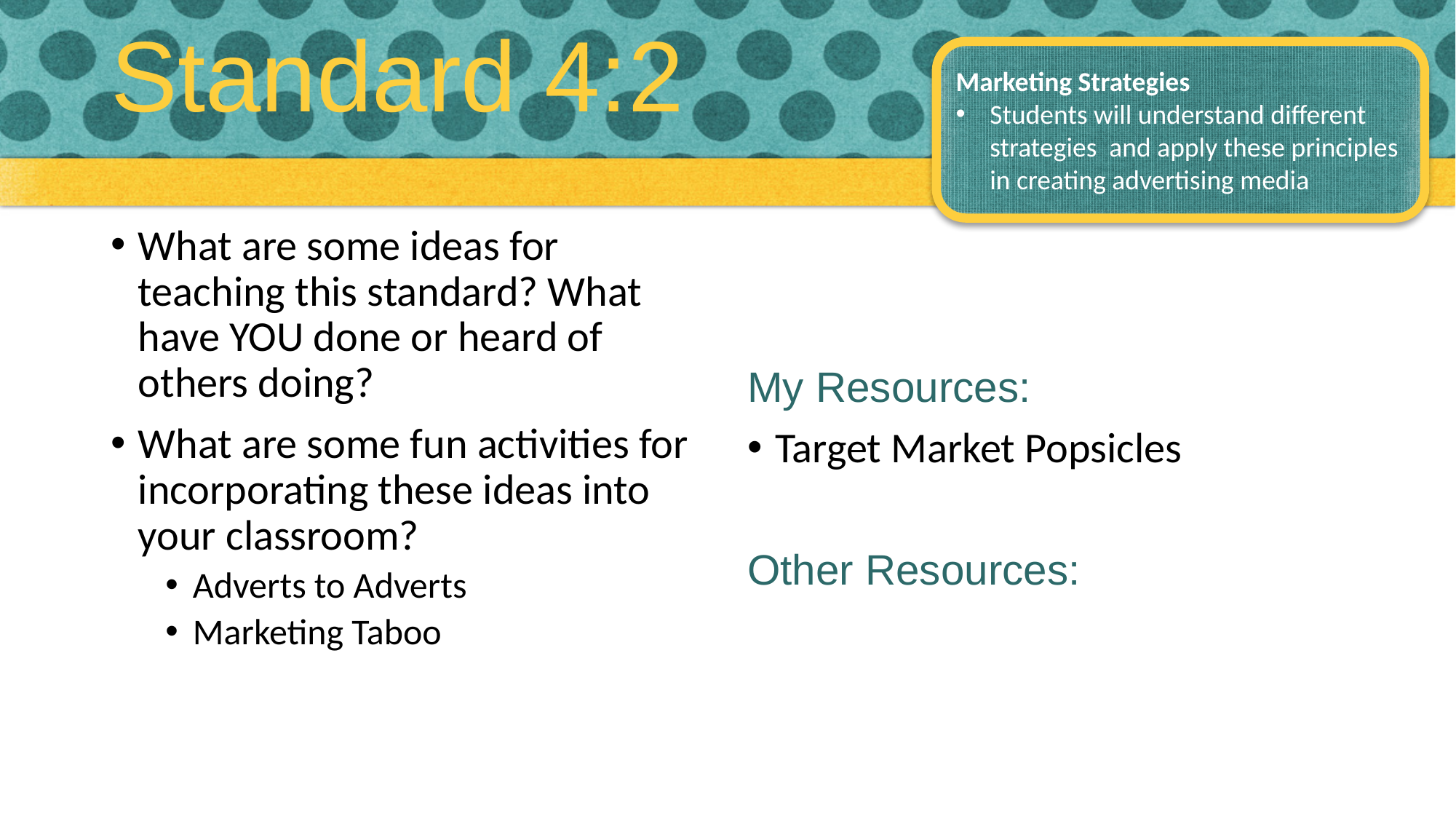

# Standard 4:2
Marketing Strategies
Students will understand different strategies  and apply these principles in creating advertising media
What are some ideas for teaching this standard? What have YOU done or heard of others doing?
What are some fun activities for incorporating these ideas into your classroom?
Adverts to Adverts
Marketing Taboo

My Resources:
Target Market Popsicles

Other Resources: